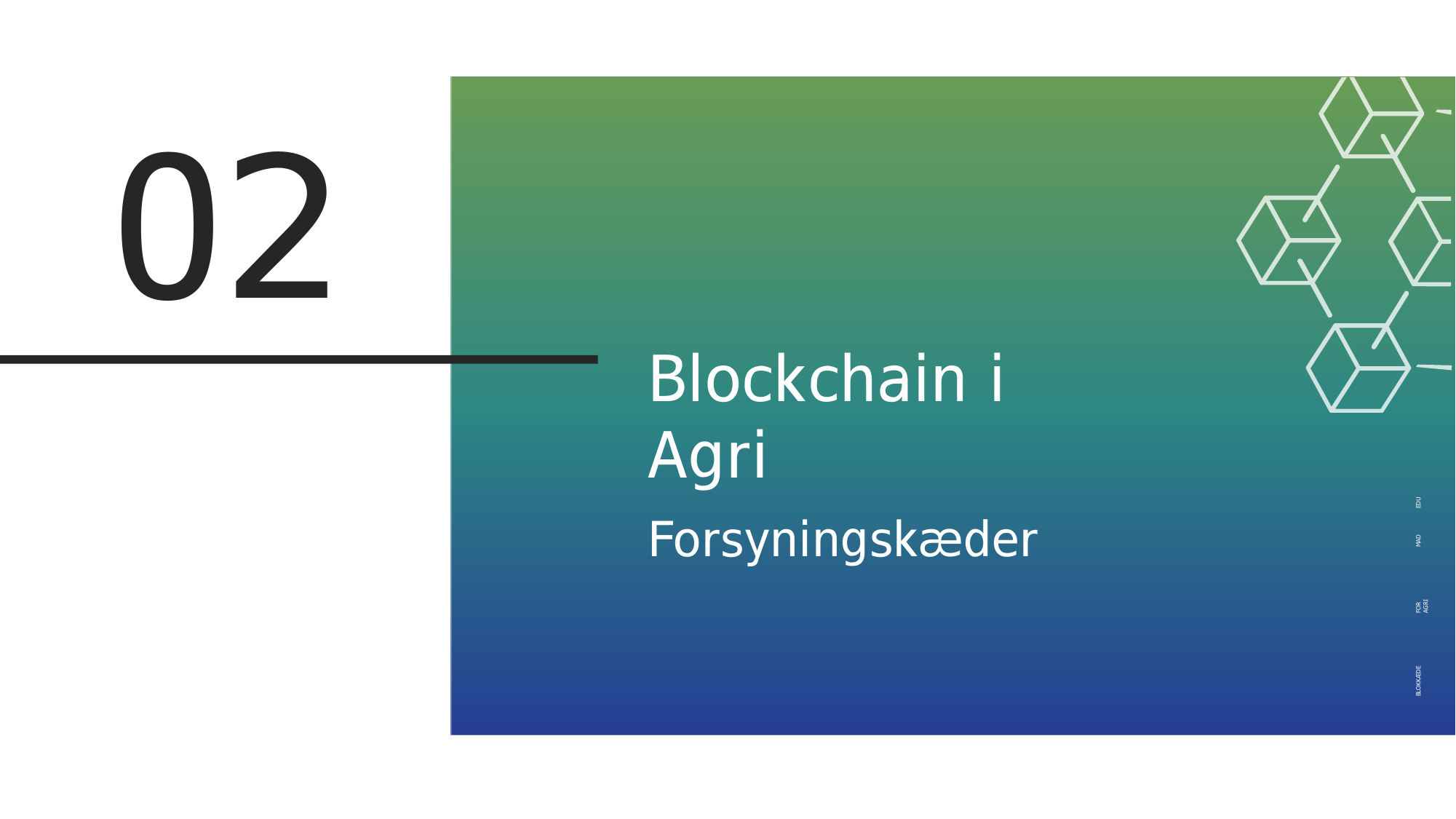

02
Blockchain i Agri
Forsyningskæder
EDU
MAD
FOR	AGRI
BLOKKÆDE